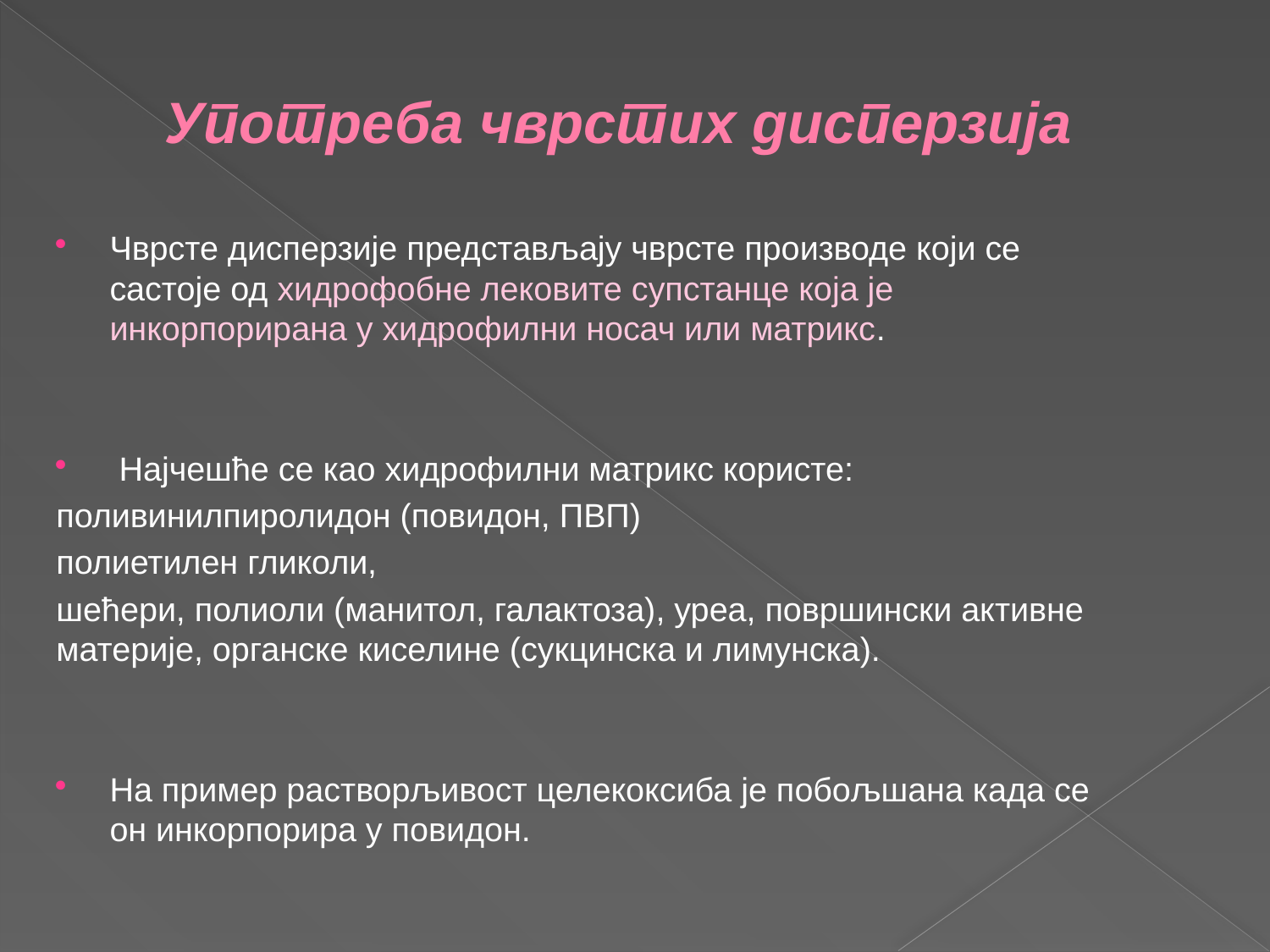

Употреба чврстих дисперзија

Чврсте дисперзије представљају чврсте производе који се састоје од хидрофобне лековите супстанце која је инкорпорирана у хидрофилни носач или матрикс.

 Најчешће се као хидрофилни матрикс користе:
поливинилпиролидон (повидон, ПВП)
полиетилен гликоли,
шећери, полиоли (манитол, галактоза), уреа, површински активне материје, органске киселине (сукцинска и лимунска).

На пример растворљивост целекоксиба је побољшана када се он инкорпорира у повидон.